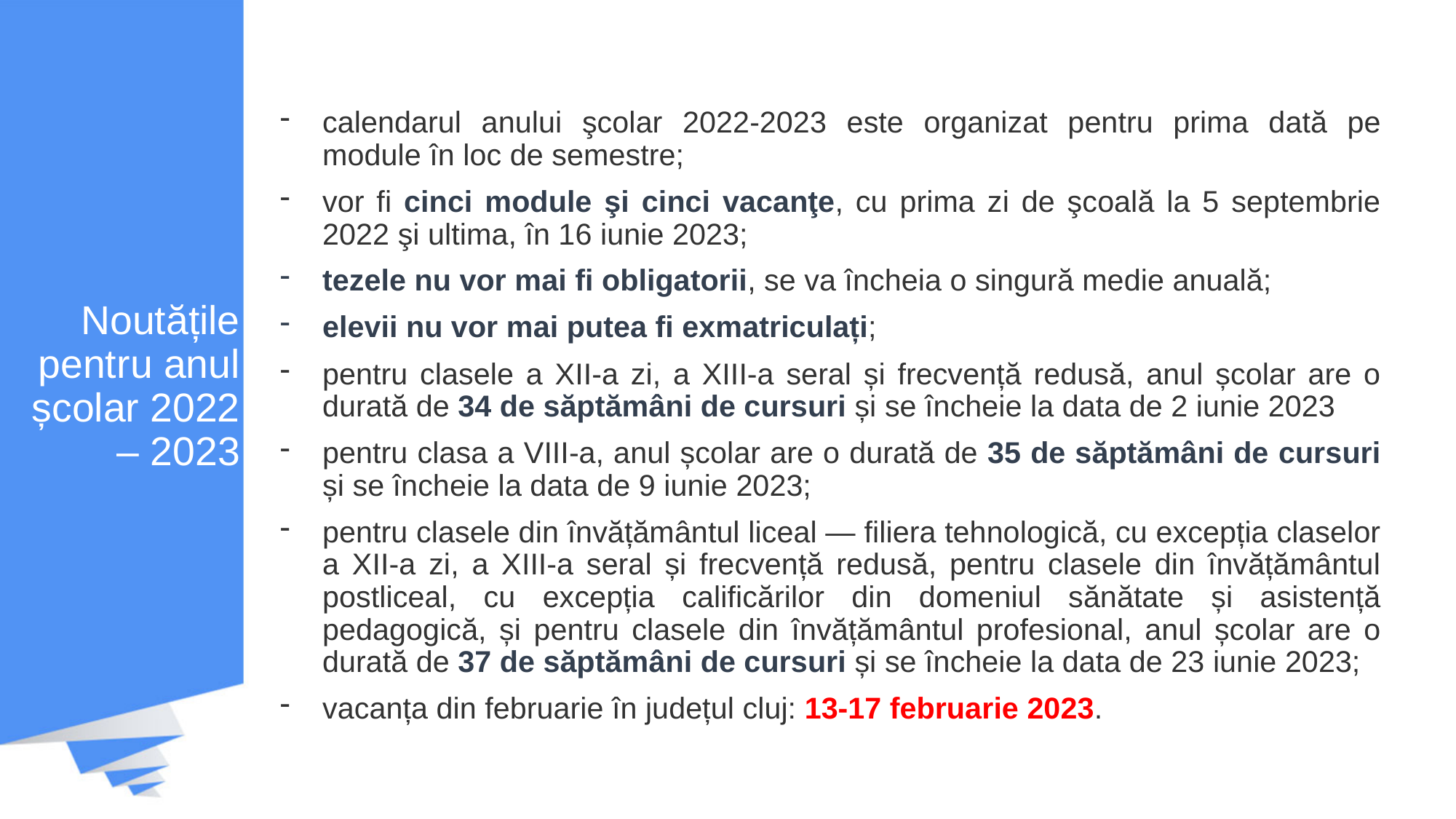

# Noutățile pentru anul școlar 2022 – 2023

calendarul anului şcolar 2022-2023 este organizat pentru prima dată pe module în loc de semestre;
vor fi cinci module şi cinci vacanţe, cu prima zi de şcoală la 5 septembrie 2022 şi ultima, în 16 iunie 2023;
tezele nu vor mai fi obligatorii, se va încheia o singură medie anuală;
elevii nu vor mai putea fi exmatriculați;
pentru clasele a XII-a zi, a XIII-a seral și frecvență redusă, anul școlar are o durată de 34 de săptămâni de cursuri și se încheie la data de 2 iunie 2023
pentru clasa a VIII-a, anul școlar are o durată de 35 de săptămâni de cursuri și se încheie la data de 9 iunie 2023;
pentru clasele din învățământul liceal — filiera tehnologică, cu excepția claselor a XII-a zi, a XIII-a seral și frecvență redusă, pentru clasele din învățământul postliceal, cu excepția calificărilor din domeniul sănătate și asistență pedagogică, și pentru clasele din învățământul profesional, anul școlar are o durată de 37 de săptămâni de cursuri și se încheie la data de 23 iunie 2023;
vacanța din februarie în județul cluj: 13-17 februarie 2023.